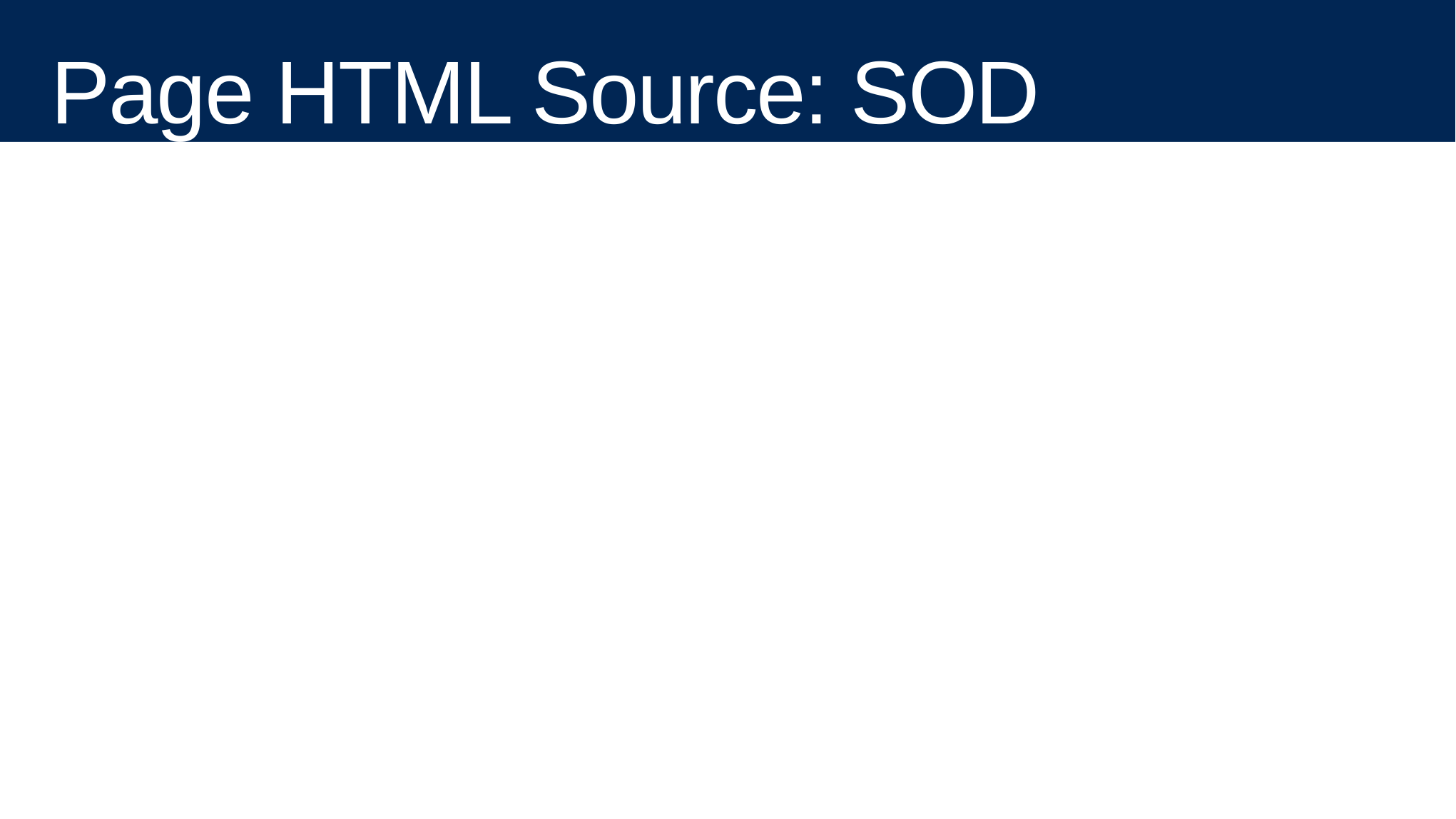

# Page HTML Source: SOD
…
<head>
<script src="/_layouts/15/init.js"></script>
<script src="/ScriptResource.axd"></script>
<script src="/_layouts/15/1033/initstrings.js"></script>
<script>RegisterSod(“sp.js", "_layouts\u002f15\u002f1033\u002fsp.js");</script>
…